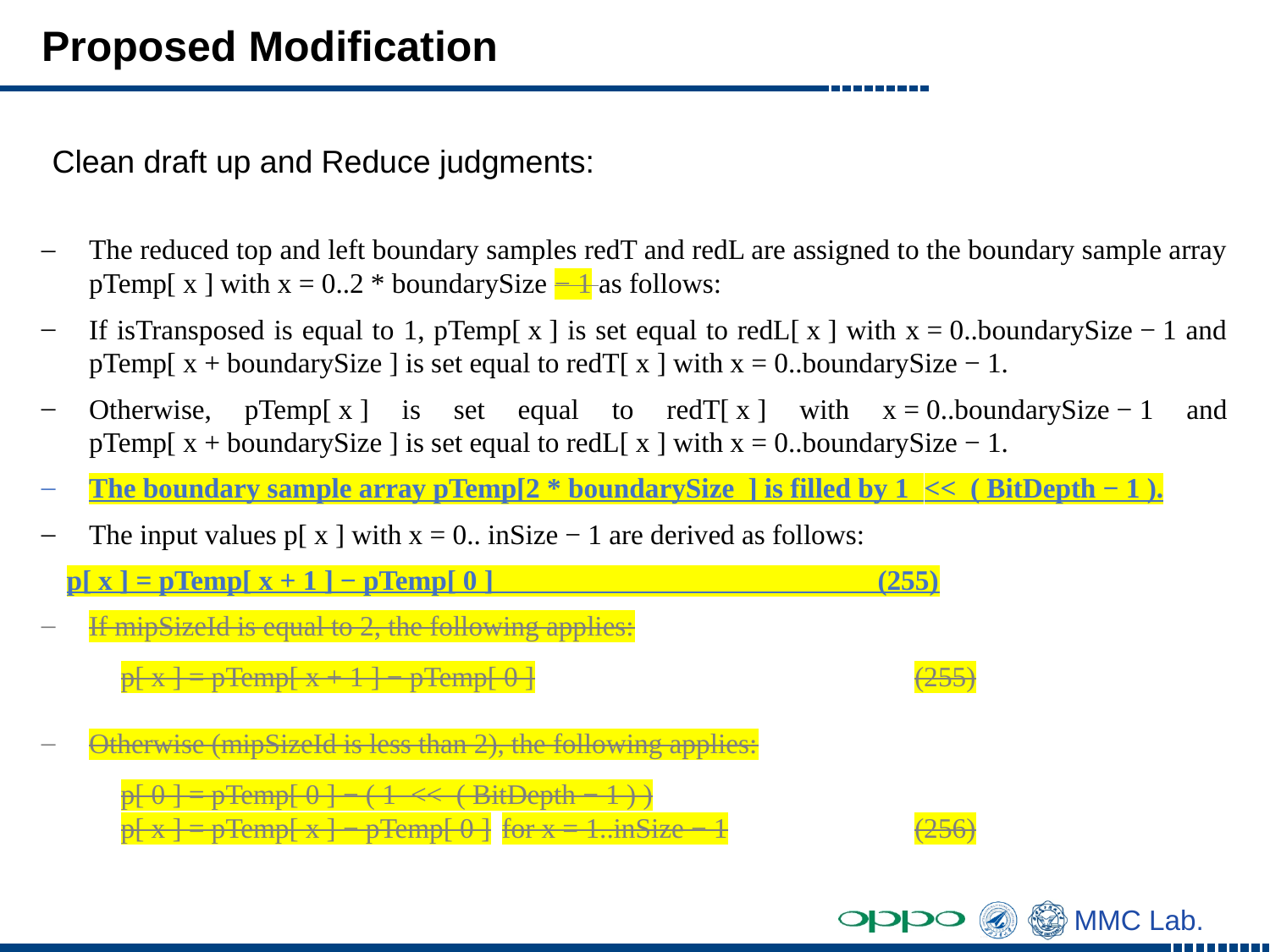

# Proposed Modification
Clean draft up and Reduce judgments:
The reduced top and left boundary samples redT and redL are assigned to the boundary sample array pTemp[ x ] with x = 0..2 * boundarySize − 1 as follows:
If isTransposed is equal to 1, pTemp[ x ] is set equal to redL[ x ] with x = 0..boundarySize − 1 and pTemp[ x + boundarySize ] is set equal to redT[ x ] with x = 0..boundarySize − 1.
Otherwise, pTemp[ x ] is set equal to redT[ x ] with x = 0..boundarySize − 1 and pTemp[ x + boundarySize ] is set equal to redL[ x ] with x = 0..boundarySize − 1.
The boundary sample array pTemp[2 * boundarySize  ] is filled by 1  <<  ( BitDepth − 1 ).
The input values p[ x ] with x = 0.. inSize − 1 are derived as follows:
p[ x ] = pTemp[ x + 1 ] − pTemp[ 0 ]                                                       (255)
If mipSizeId is equal to 2, the following applies:
p[ x ] = pTemp[ x + 1 ] − pTemp[ 0 ]		(255)
Otherwise (mipSizeId is less than 2), the following applies:
p[ 0 ] = pTemp[ 0 ] − ( 1  <<  ( BitDepth − 1 ) )
p[ x ] = pTemp[ x ] − pTemp[ 0 ]	for x = 1..inSize − 1	(256)